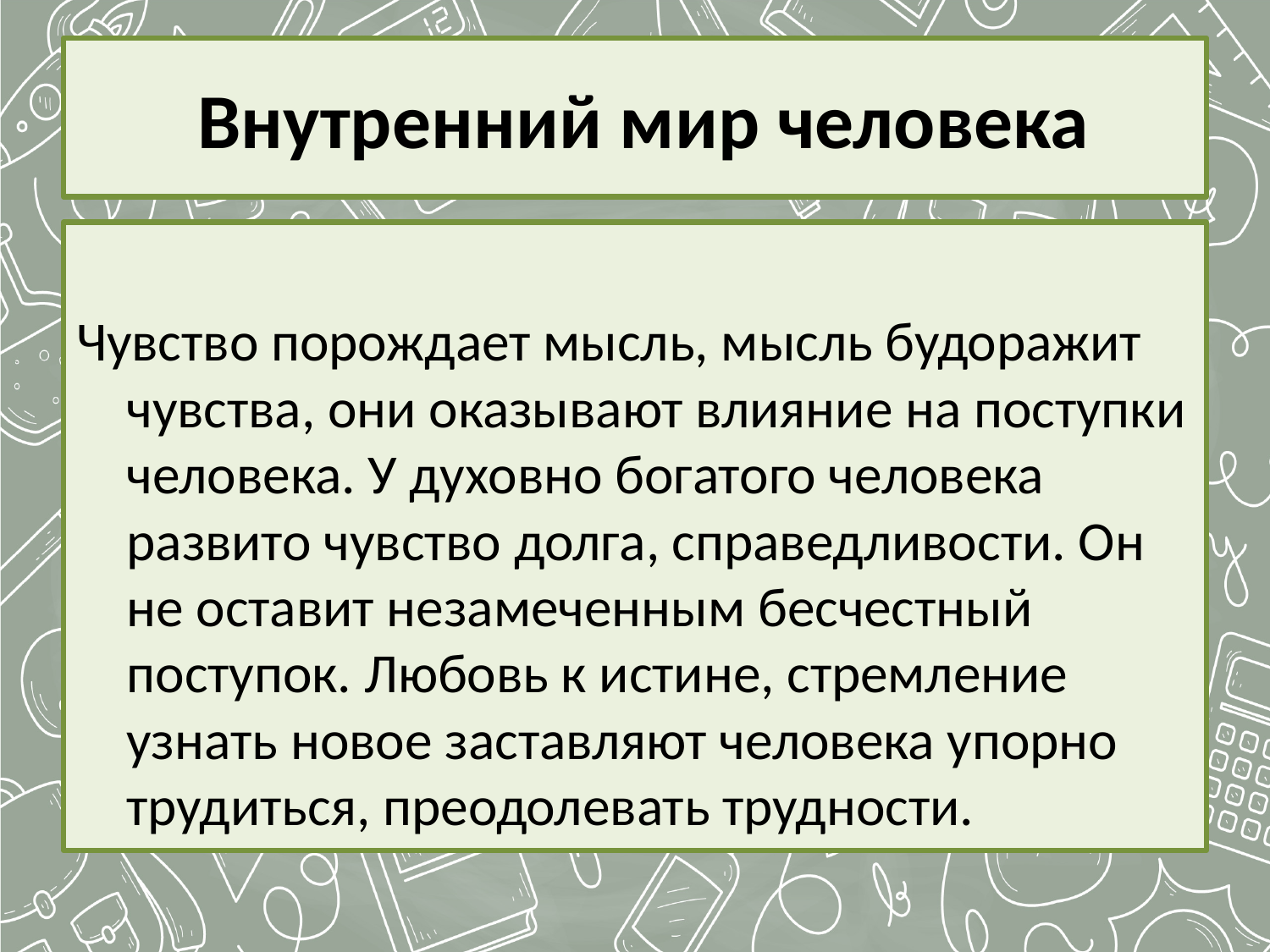

# Внутренний мир человека

Чувство порождает мысль, мысль будоражит чувства, они оказывают влияние на поступки человека. У духовно богатого человека  развито чувство долга, справедливости. Он не оставит незамеченным бесчестный поступок. Любовь к истине, стремление узнать новое заставляют человека упорно трудиться, преодолевать трудности.